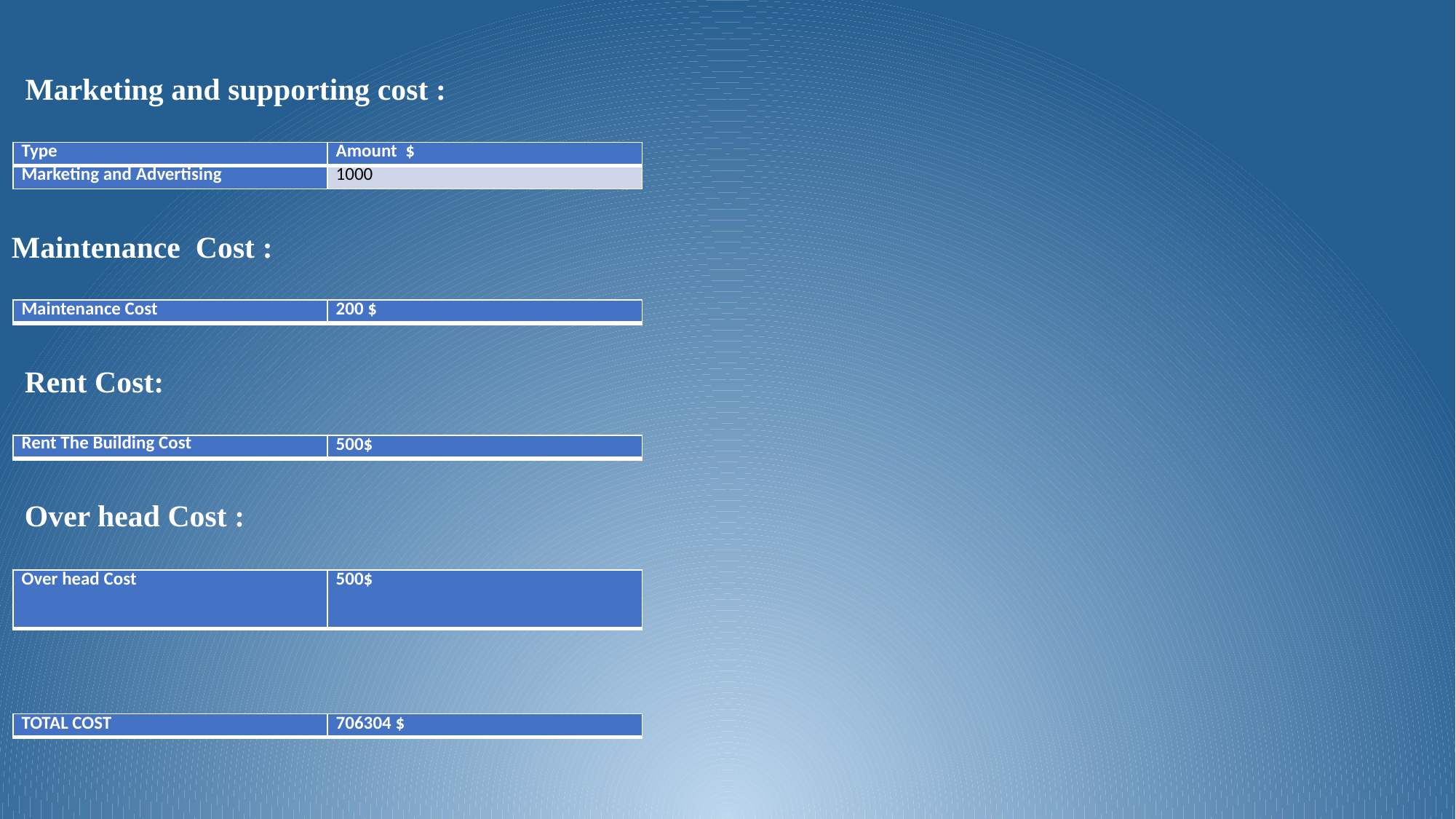

Marketing and supporting cost :
| Type | Amount $ |
| --- | --- |
| Marketing and Advertising | 1000 |
Maintenance  Cost :
| Maintenance Cost | 200 $ |
| --- | --- |
Rent Cost:
| Rent The Building Cost | 500$ |
| --- | --- |
Over head Cost :
| Over head Cost | 500$ |
| --- | --- |
| TOTAL COST | 706304 $ |
| --- | --- |